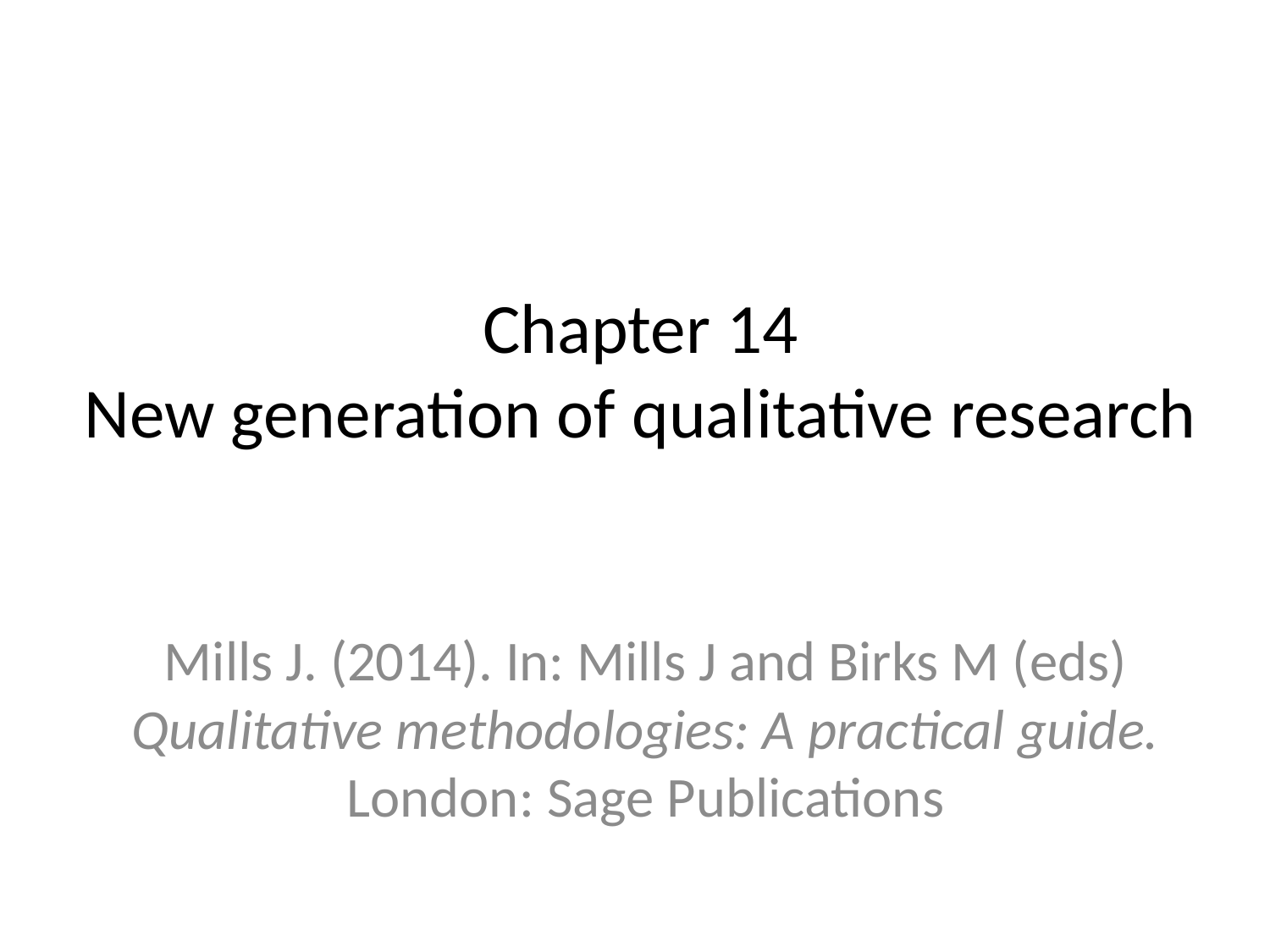

# Chapter 14 New generation of qualitative research
Mills J. (2014). In: Mills J and Birks M (eds) Qualitative methodologies: A practical guide. London: Sage Publications